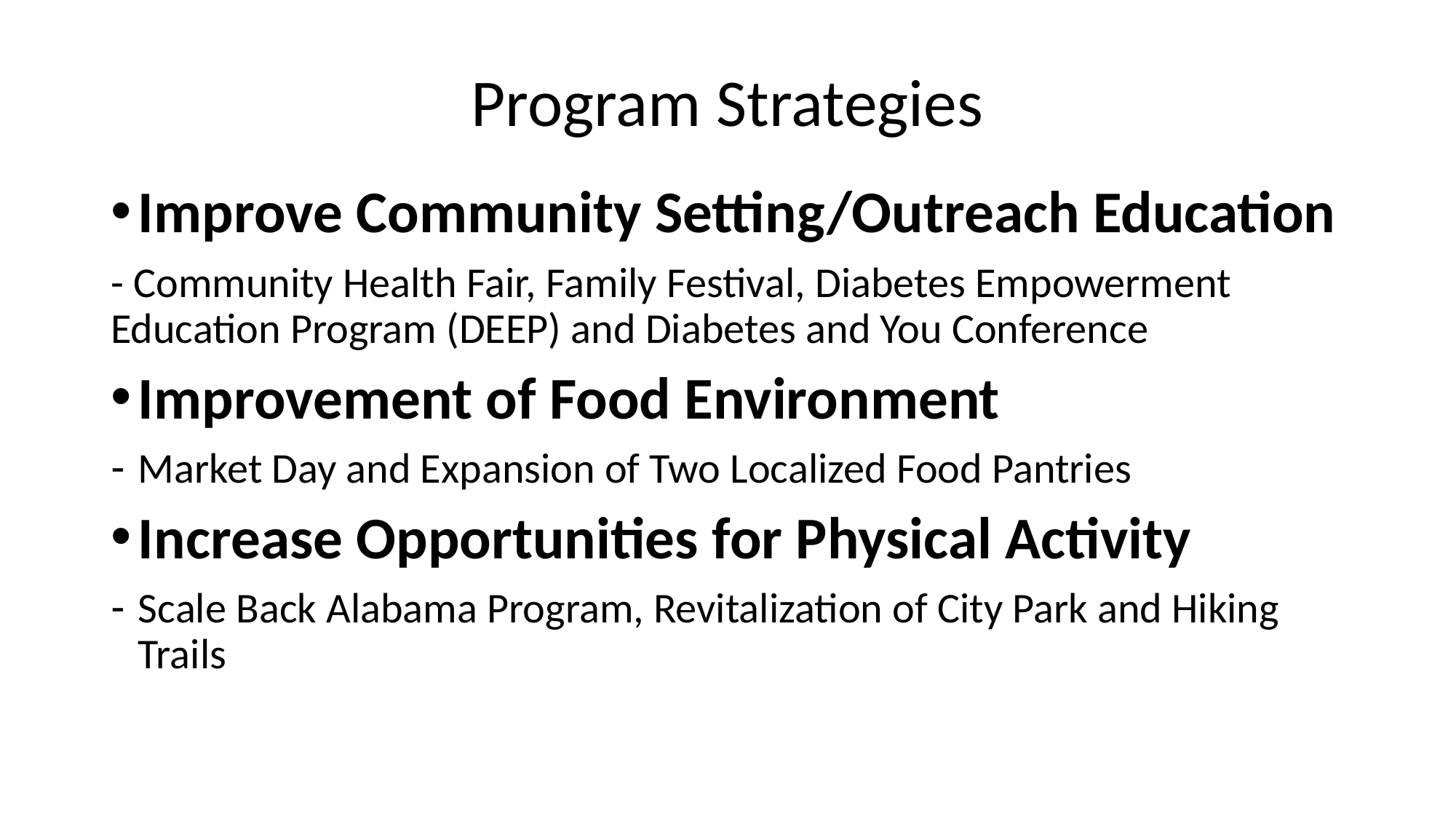

# Program Strategies
Improve Community Setting/Outreach Education
- Community Health Fair, Family Festival, Diabetes Empowerment Education Program (DEEP) and Diabetes and You Conference
Improvement of Food Environment
Market Day and Expansion of Two Localized Food Pantries
Increase Opportunities for Physical Activity
Scale Back Alabama Program, Revitalization of City Park and Hiking Trails